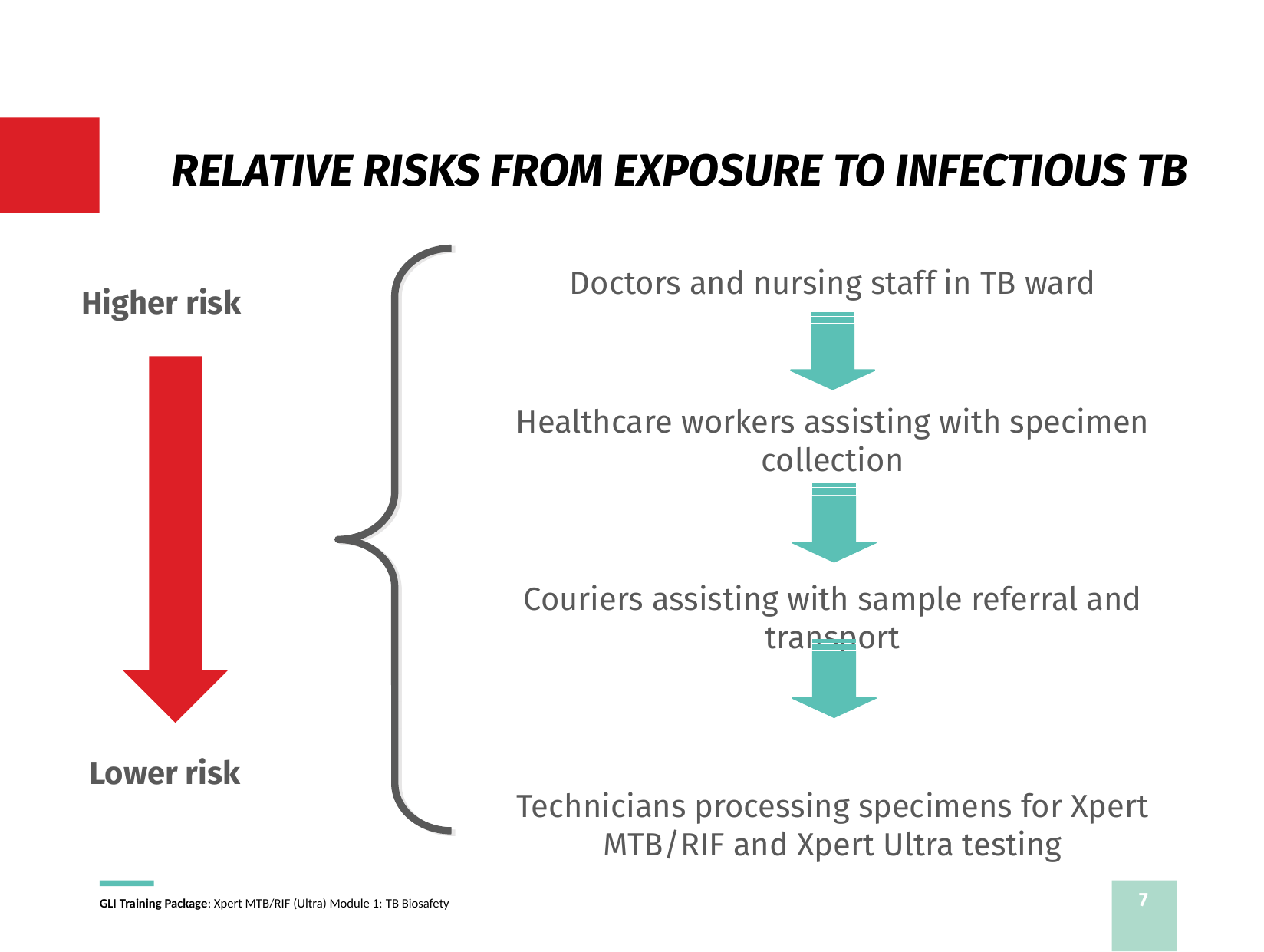

# RELATIVE RISKS FROM EXPOSURE TO INFECTIOUS TB

Doctors and nursing staff in TB ward

Healthcare workers assisting with specimen collection

Couriers assisting with sample referral and transport

Technicians processing specimens for Xpert MTB/RIF and Xpert Ultra testing

       Higher risk

        Lower risk